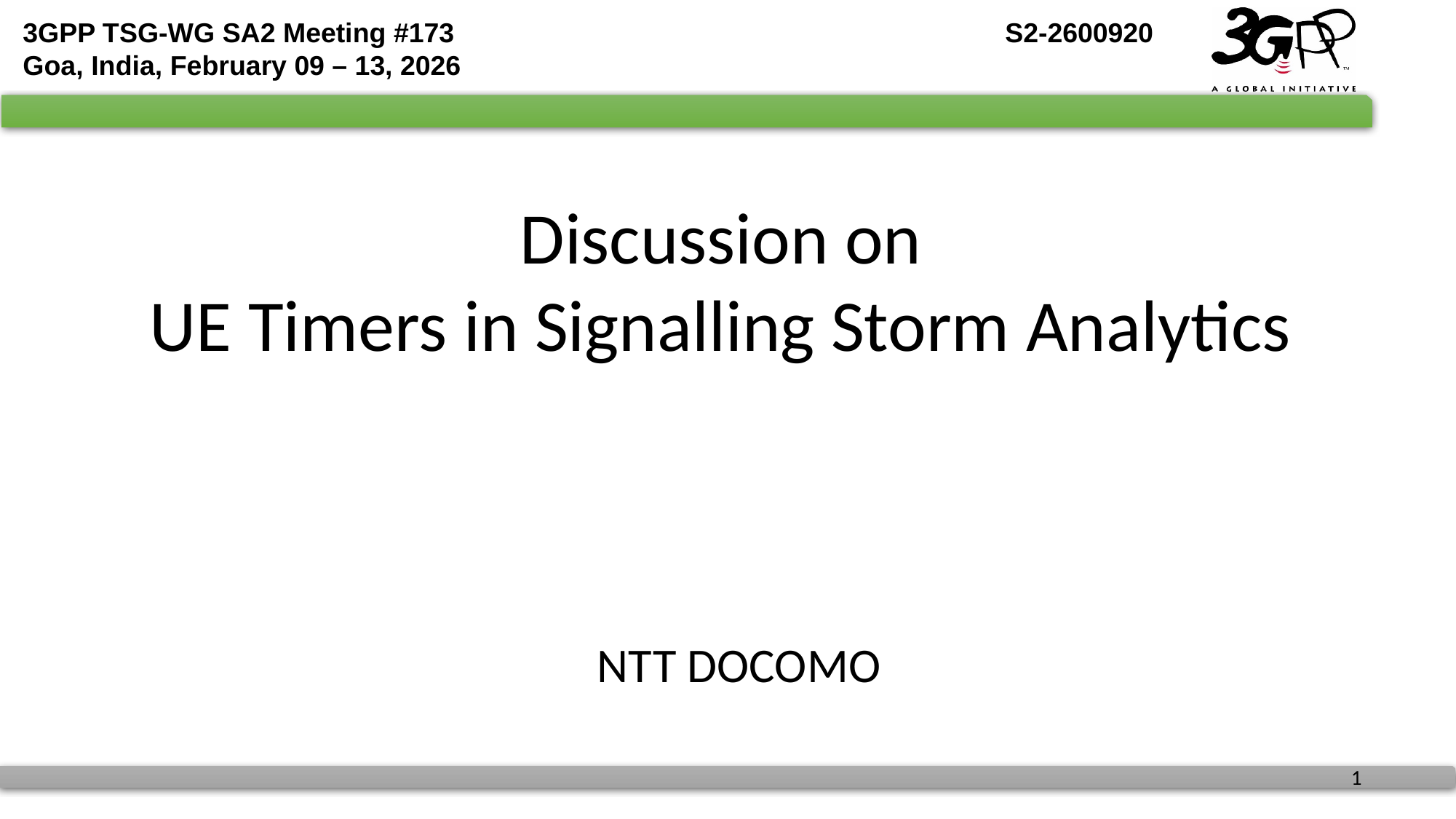

3GPP TSG-WG SA2 Meeting #173						S2-2600920
Goa, India, February 09 – 13, 2026

# Discussion on UE Timers in Signalling Storm Analytics
NTT DOCOMO